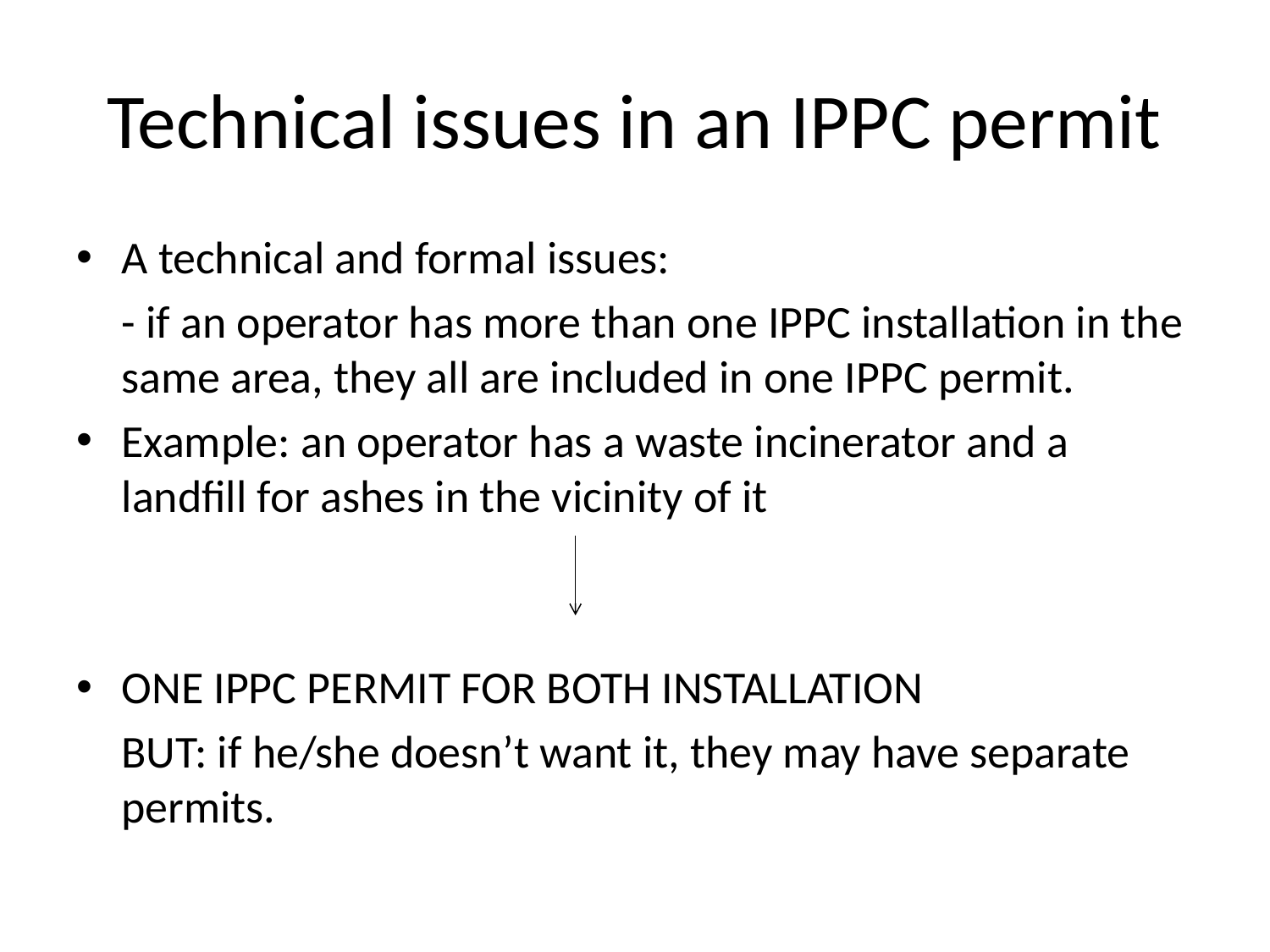

# Technical issues in an IPPC permit
A technical and formal issues:
	- if an operator has more than one IPPC installation in the same area, they all are included in one IPPC permit.
Example: an operator has a waste incinerator and a landfill for ashes in the vicinity of it

ONE IPPC PERMIT FOR BOTH INSTALLATION
	BUT: if he/she doesn’t want it, they may have separate permits.